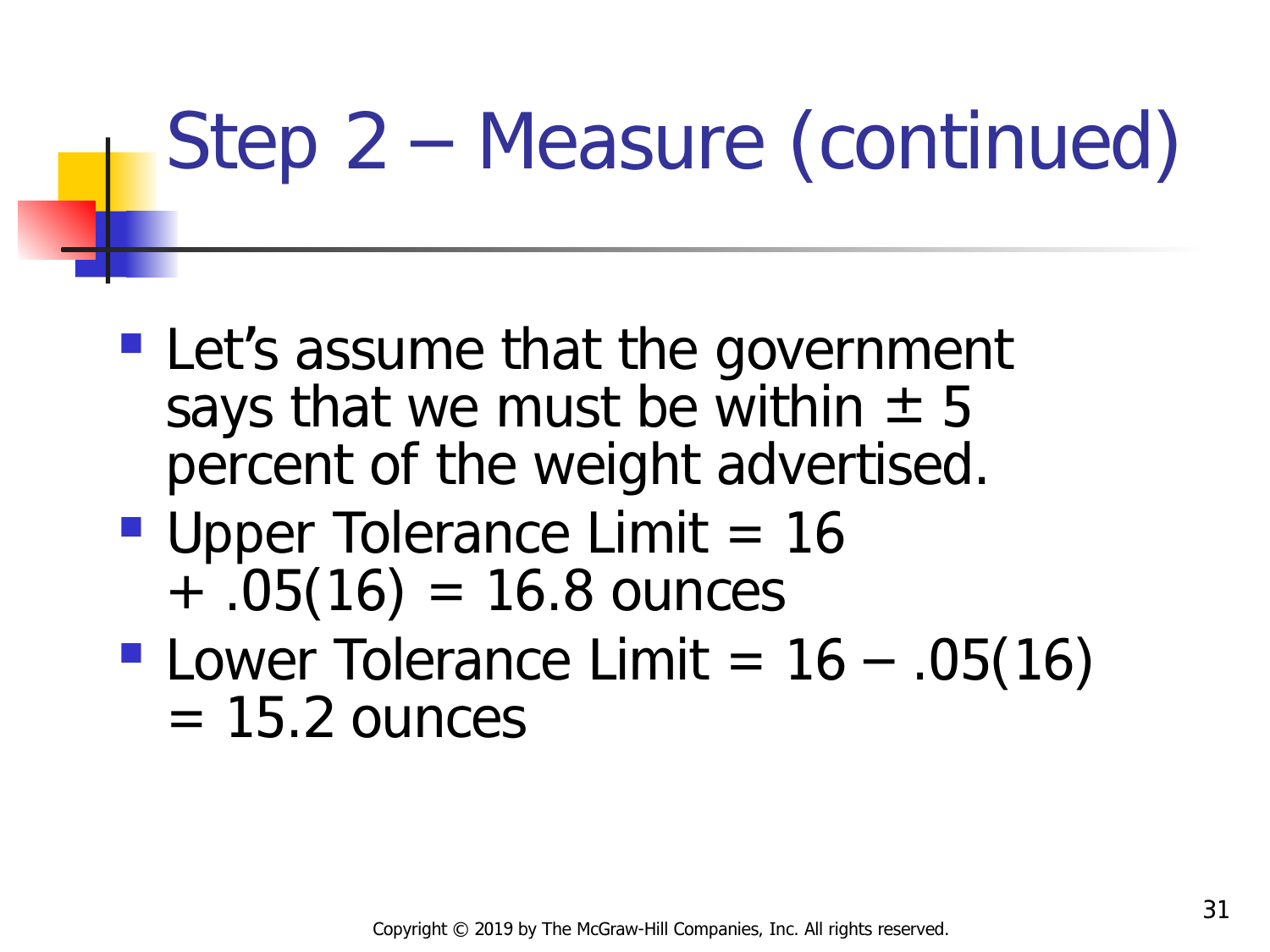

# Step 2 – Measure (continued)
Let’s assume that the government says that we must be within ± 5 percent of the weight advertised.
Upper Tolerance Limit = 16 + .05(16) = 16.8 ounces
Lower Tolerance Limit = 16 – .05(16) = 15.2 ounces
31
Copyright © 2019 by The McGraw-Hill Companies, Inc. All rights reserved.